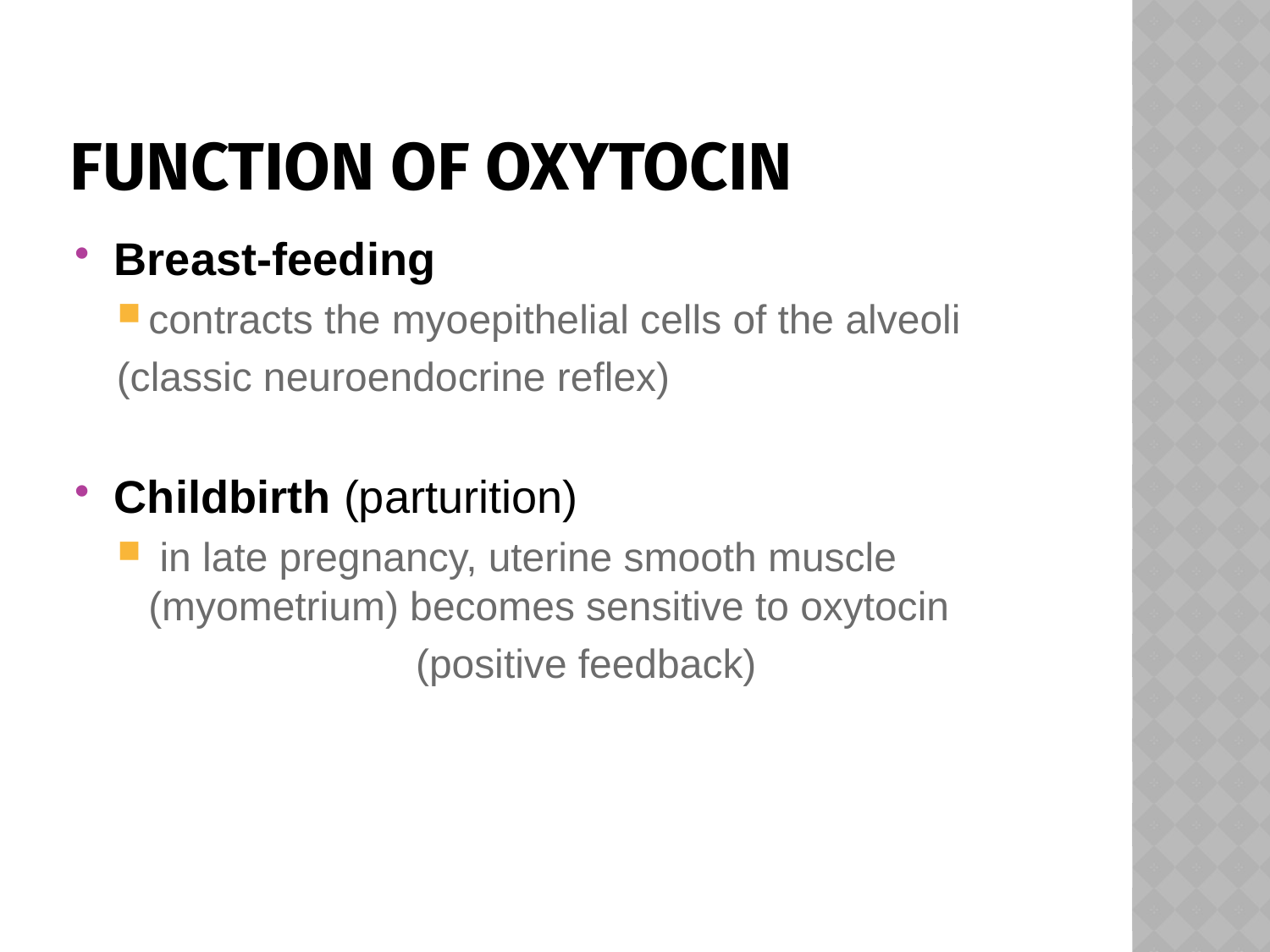

# Function of oxytocin
Breast-feeding
contracts the myoepithelial cells of the alveoli
(classic neuroendocrine reflex)

Childbirth (parturition)
 in late pregnancy, uterine smooth muscle (myometrium) becomes sensitive to oxytocin
(positive feedback)